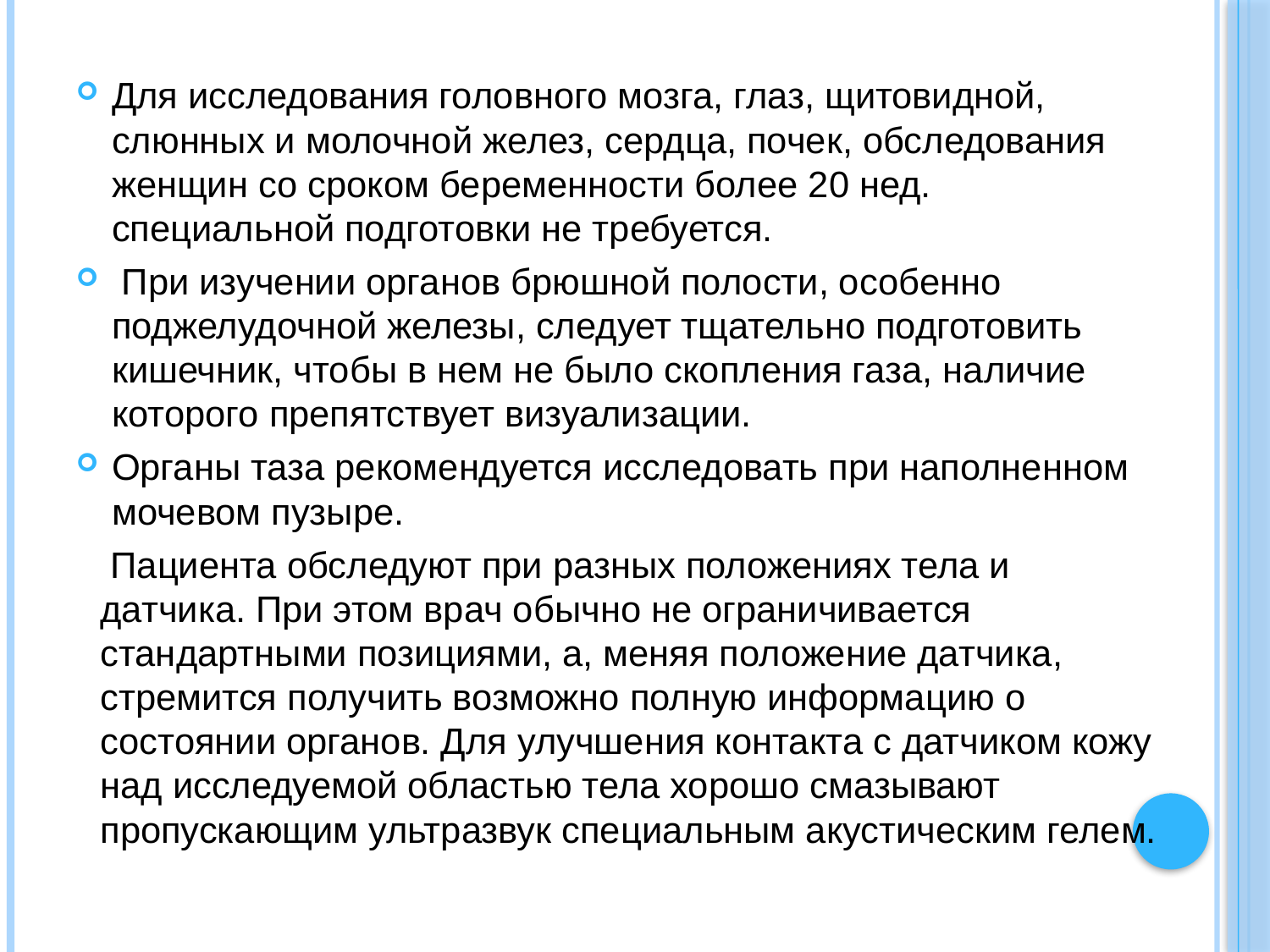

Для исследования головного мозга, глаз, щитовидной, слюнных и молочной желез, сердца, почек, обследования женщин со сроком беременности более 20 нед. специальной подготовки не требуется.
 При изучении органов брюшной полости, особенно поджелудочной железы, следует тщательно подготовить кишечник, чтобы в нем не было скопления газа, наличие которого препятствует визуализации.
Органы таза рекомендуется исследовать при наполненном мочевом пузыре.
 Пациента обследуют при разных положениях тела и датчика. При этом врач обычно не ограничивается стандартными позициями, а, меняя положение датчика, стремится получить возможно полную информацию о состоянии органов. Для улучшения контакта с датчиком кожу над исследуемой областью тела хорошо смазывают пропускающим ультразвук специальным акустическим гелем.